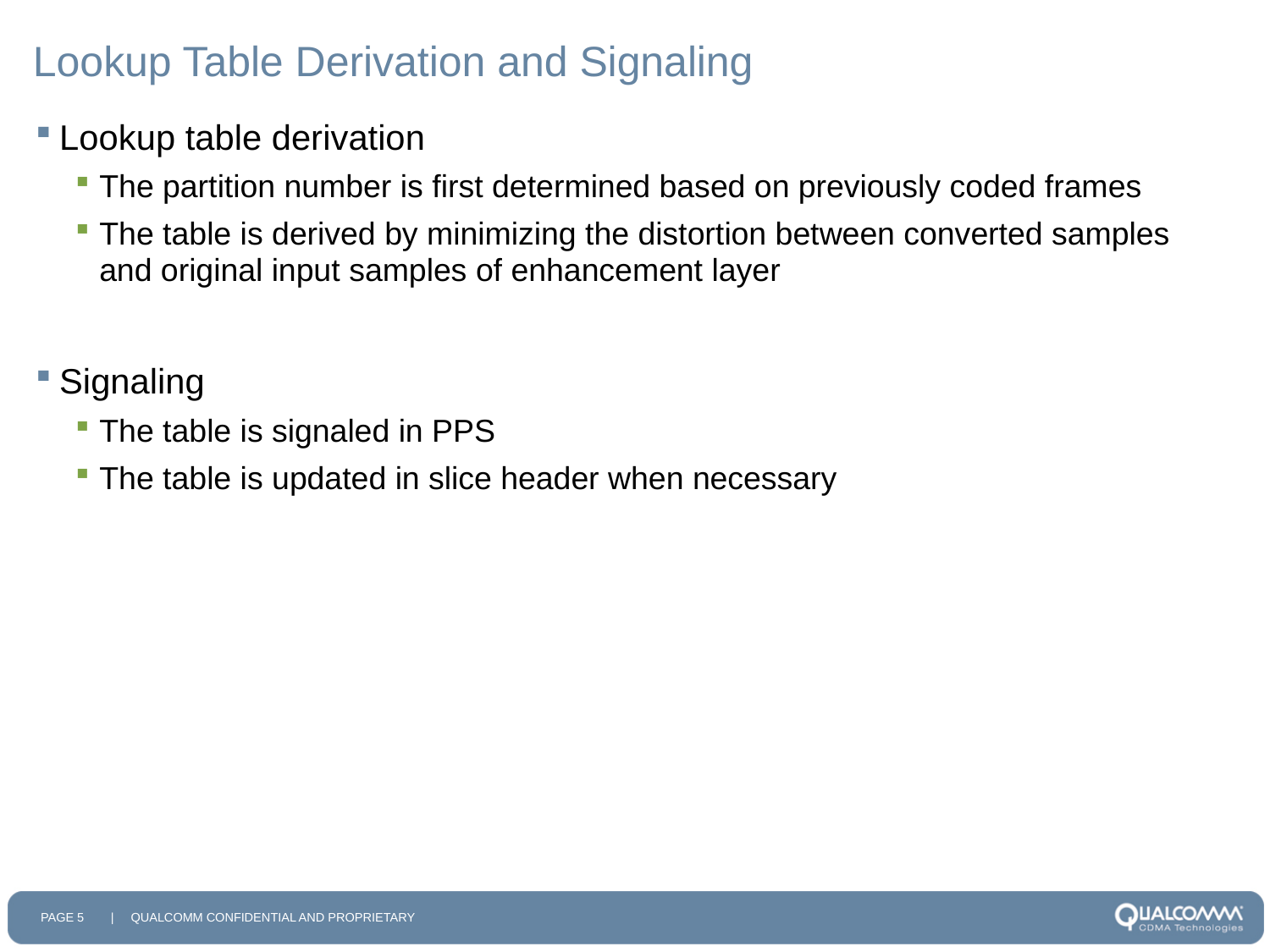

# Lookup Table Derivation and Signaling
Lookup table derivation
The partition number is first determined based on previously coded frames
The table is derived by minimizing the distortion between converted samples and original input samples of enhancement layer

Signaling
The table is signaled in PPS
The table is updated in slice header when necessary